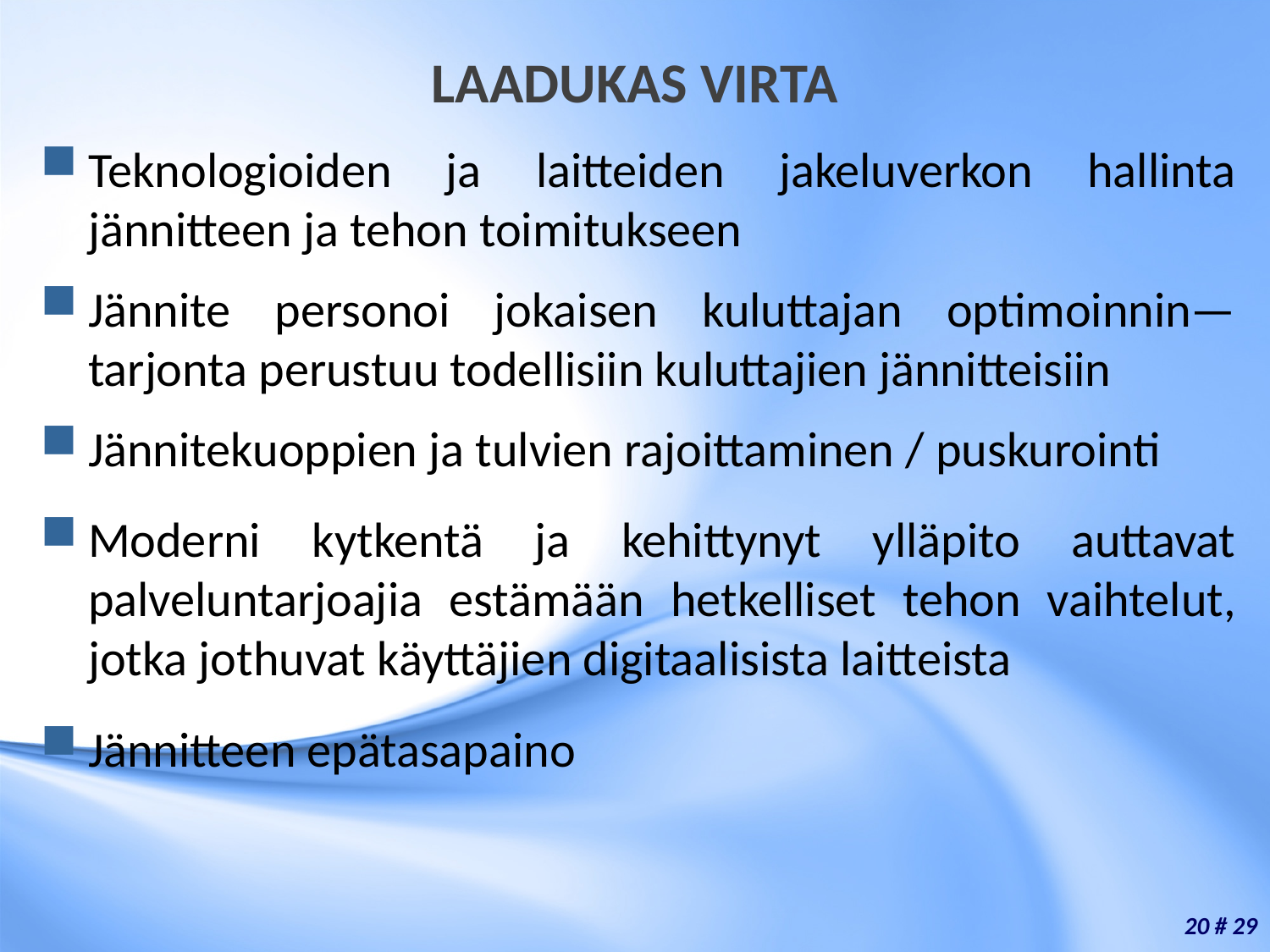

# LAADUKAS VIRTA
Teknologioiden ja laitteiden jakeluverkon hallinta jännitteen ja tehon toimitukseen
Jännite personoi jokaisen kuluttajan optimoinnin—tarjonta perustuu todellisiin kuluttajien jännitteisiin
Jännitekuoppien ja tulvien rajoittaminen / puskurointi
Moderni kytkentä ja kehittynyt ylläpito auttavat palveluntarjoajia estämään hetkelliset tehon vaihtelut, jotka jothuvat käyttäjien digitaalisista laitteista
Jännitteen epätasapaino
20 # 29